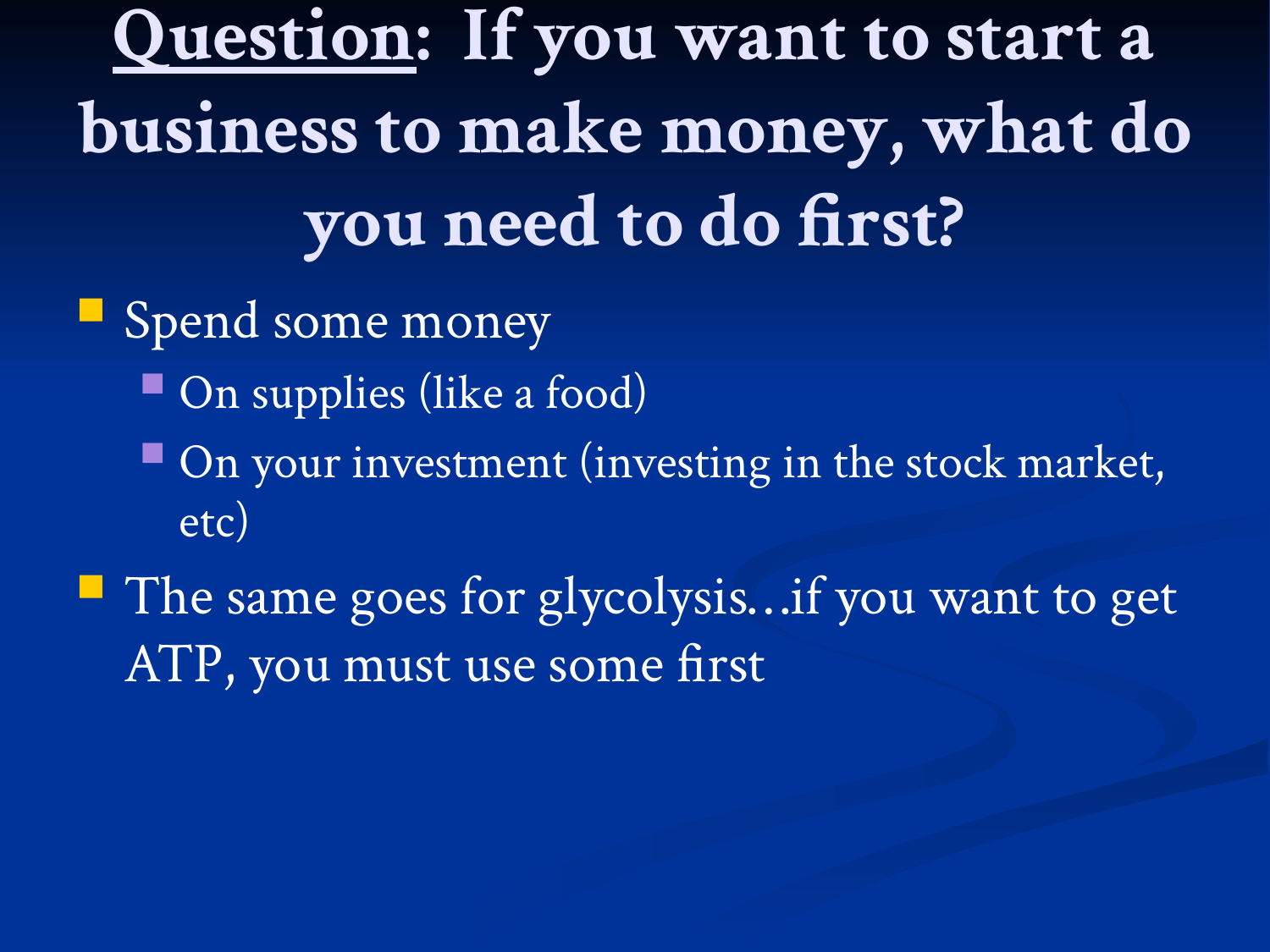

# Question:  If you want to start a business to make money, what do you need to do first?
Spend some money
On supplies (like a food)
On your investment (investing in the stock market, etc)
The same goes for glycolysis…if you want to get ATP, you must use some first